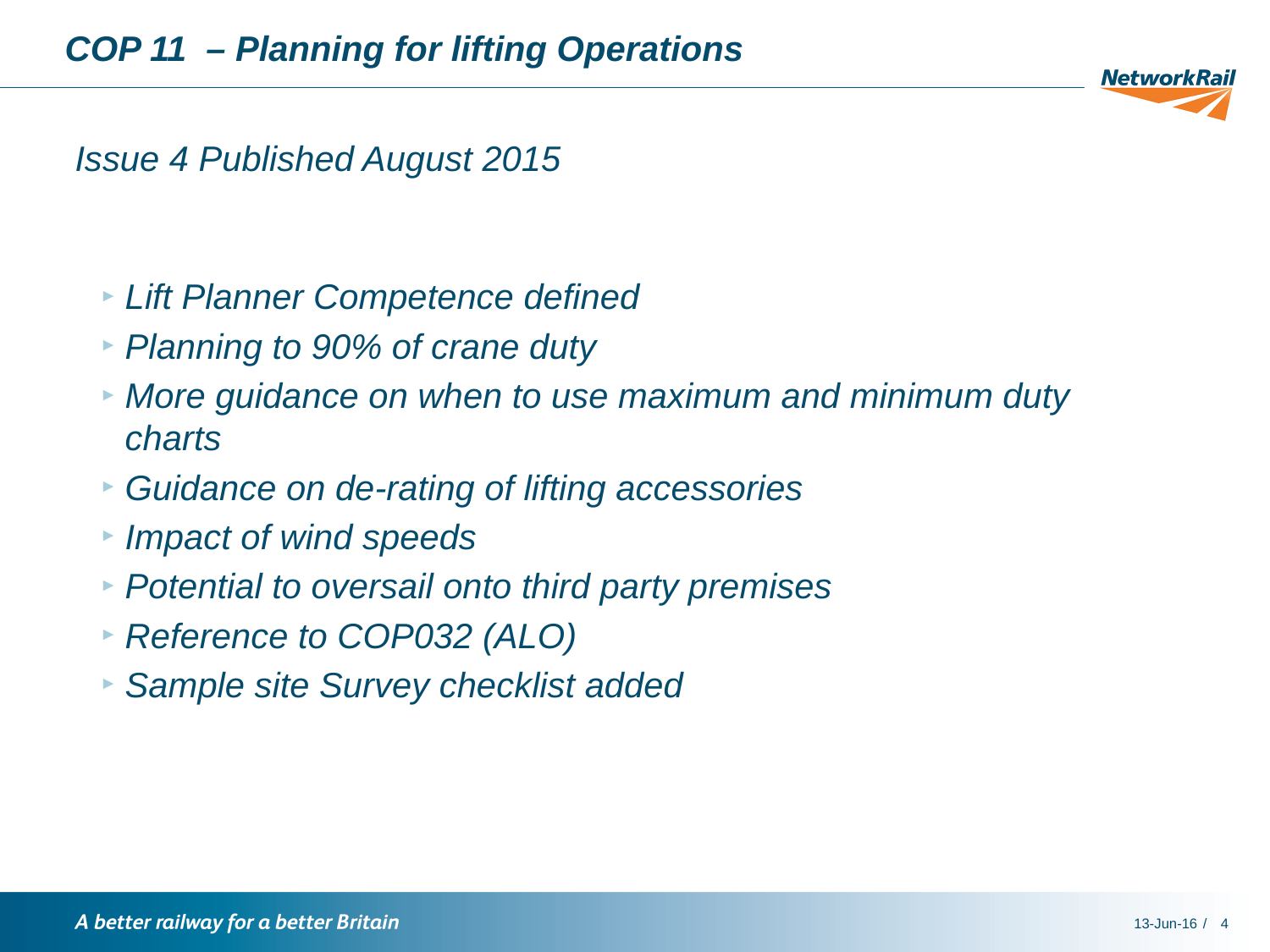

# COP 11  – Planning for lifting Operations
Issue 4 Published August 2015

Lift Planner Competence defined
Planning to 90% of crane duty
More guidance on when to use maximum and minimum duty charts
Guidance on de-rating of lifting accessories
Impact of wind speeds
Potential to oversail onto third party premises
Reference to COP032 (ALO)
Sample site Survey checklist added
13-Jun-16
4